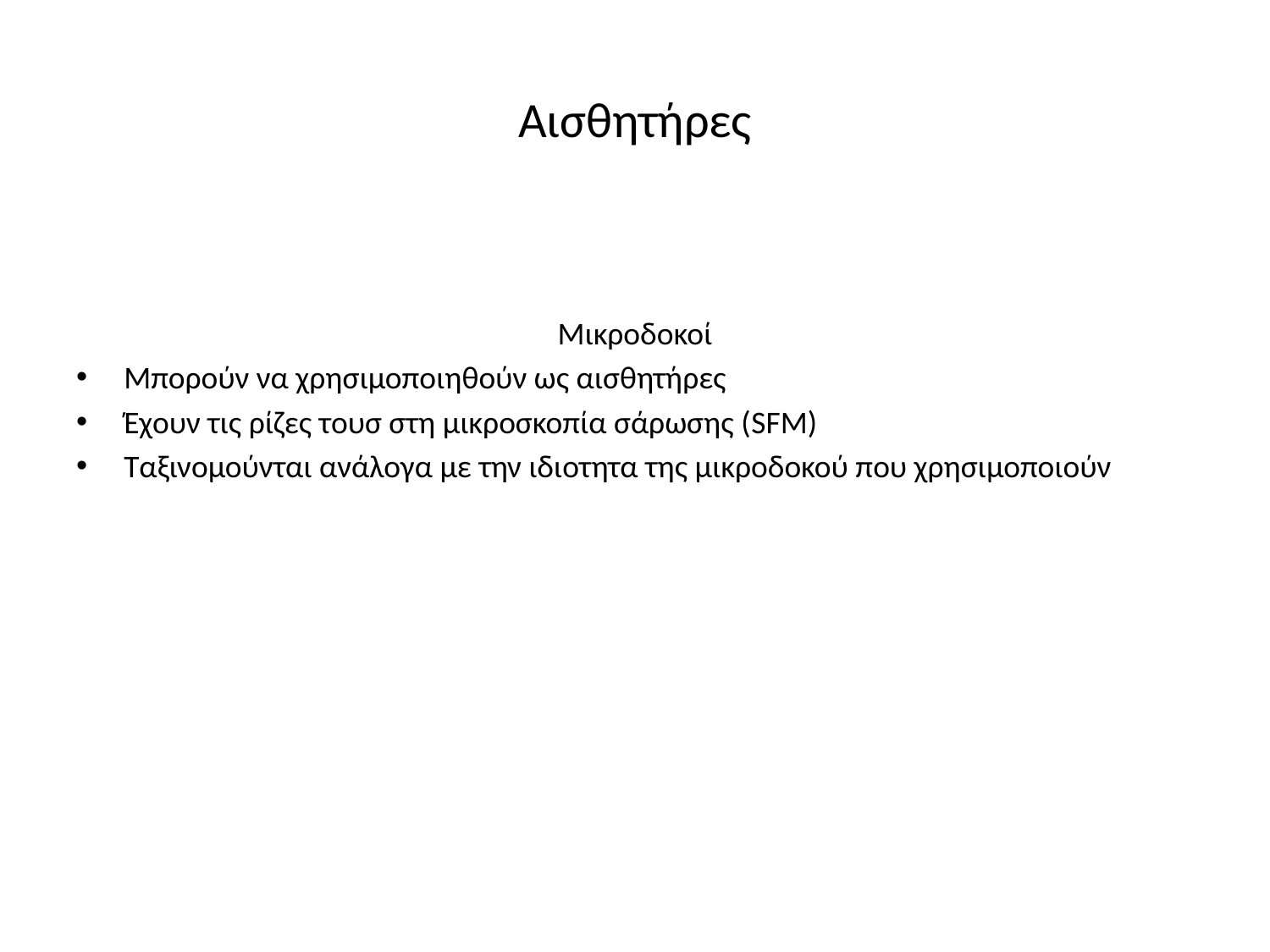

# Αισθητήρες
Μικροδοκοί
Μπορούν να χρησιμοποιηθούν ως αισθητήρες
Έχουν τις ρίζες τουσ στη μικροσκοπία σάρωσης (SFM)
Ταξινομούνται ανάλογα με την ιδιοτητα της μικροδοκού που χρησιμοποιούν